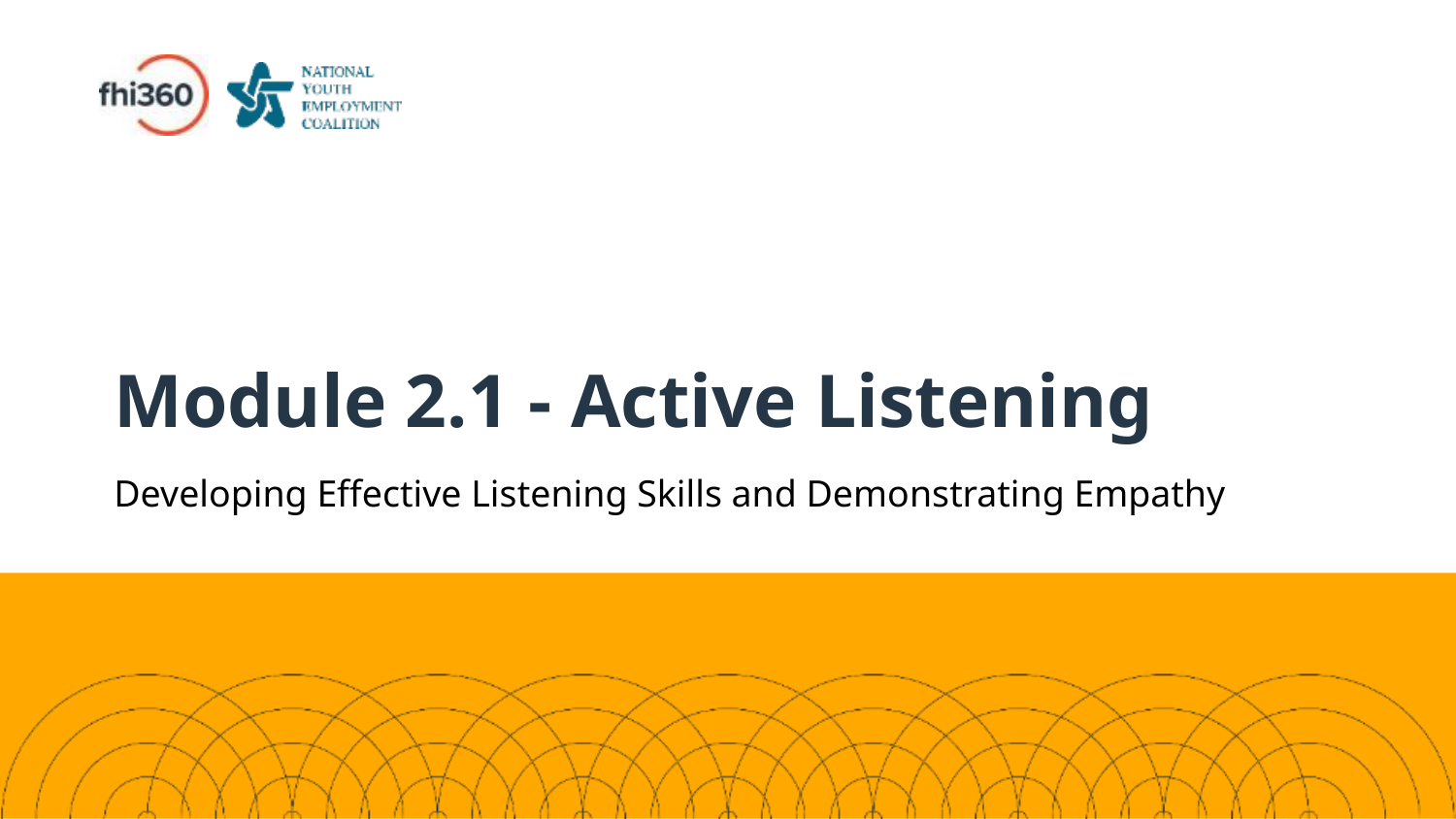

# Module 2.1 - Active Listening
Developing Effective Listening Skills and Demonstrating Empathy